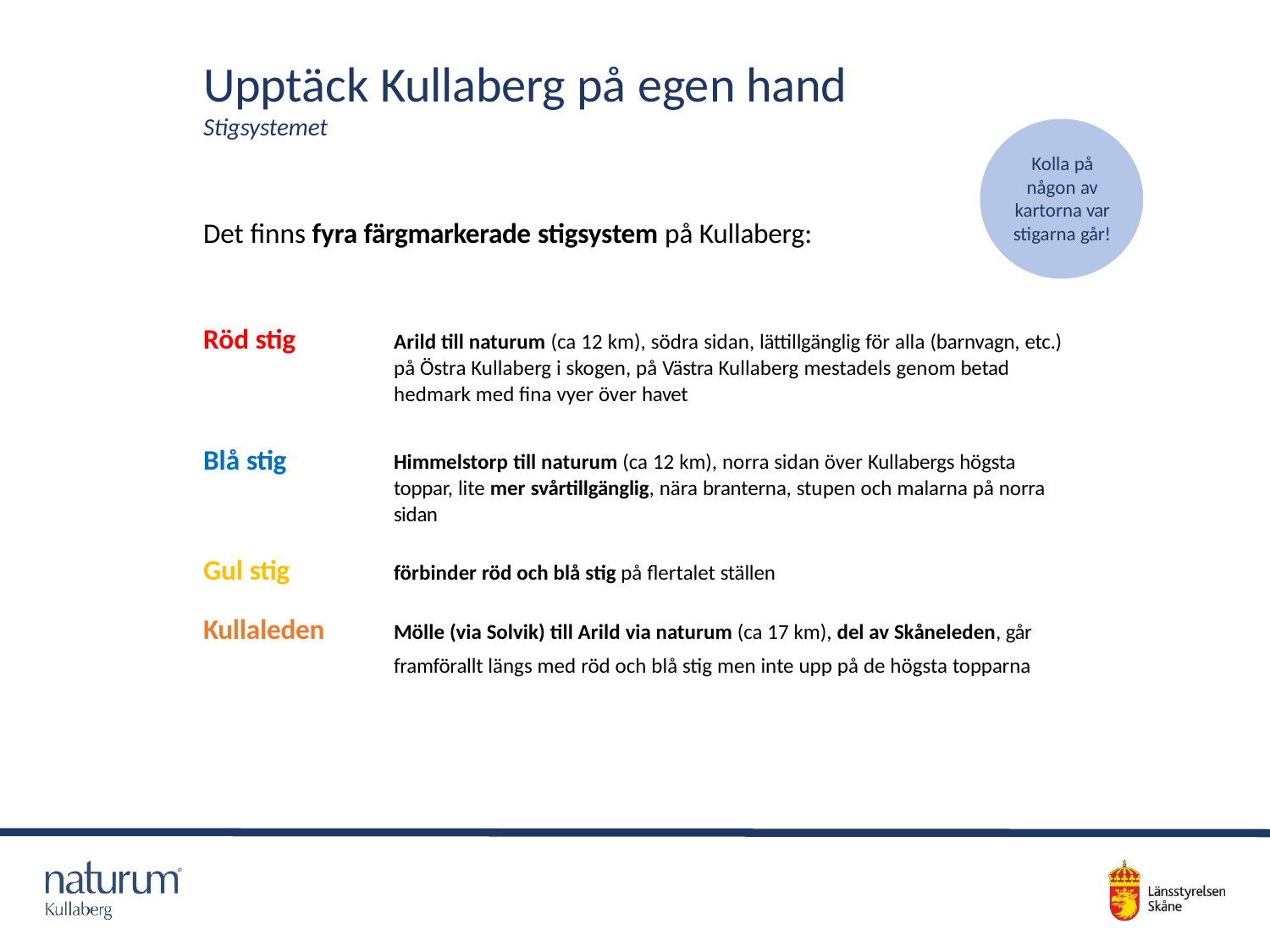

# Upptäck Kullaberg på egen hand
Stigsystemet

Kolla på någon av kartorna var stigarna går!
Det finns fyra färgmarkerade stigsystem på Kullaberg:
Röd stig
Arild till naturum (ca 12 km), södra sidan, lättillgänglig för alla (barnvagn, etc.) på Östra Kullaberg i skogen, på Västra Kullaberg mestadels genom betad hedmark med fina vyer över havet
Blå stig
Himmelstorp till naturum (ca 12 km), norra sidan över Kullabergs högsta toppar, lite mer svårtillgänglig, nära branterna, stupen och malarna på norra sidan
Gul stig
förbinder röd och blå stig på flertalet ställen
Mölle (via Solvik) till Arild via naturum (ca 17 km), del av Skåneleden, går
framförallt längs med röd och blå stig men inte upp på de högsta topparna
Kullaleden